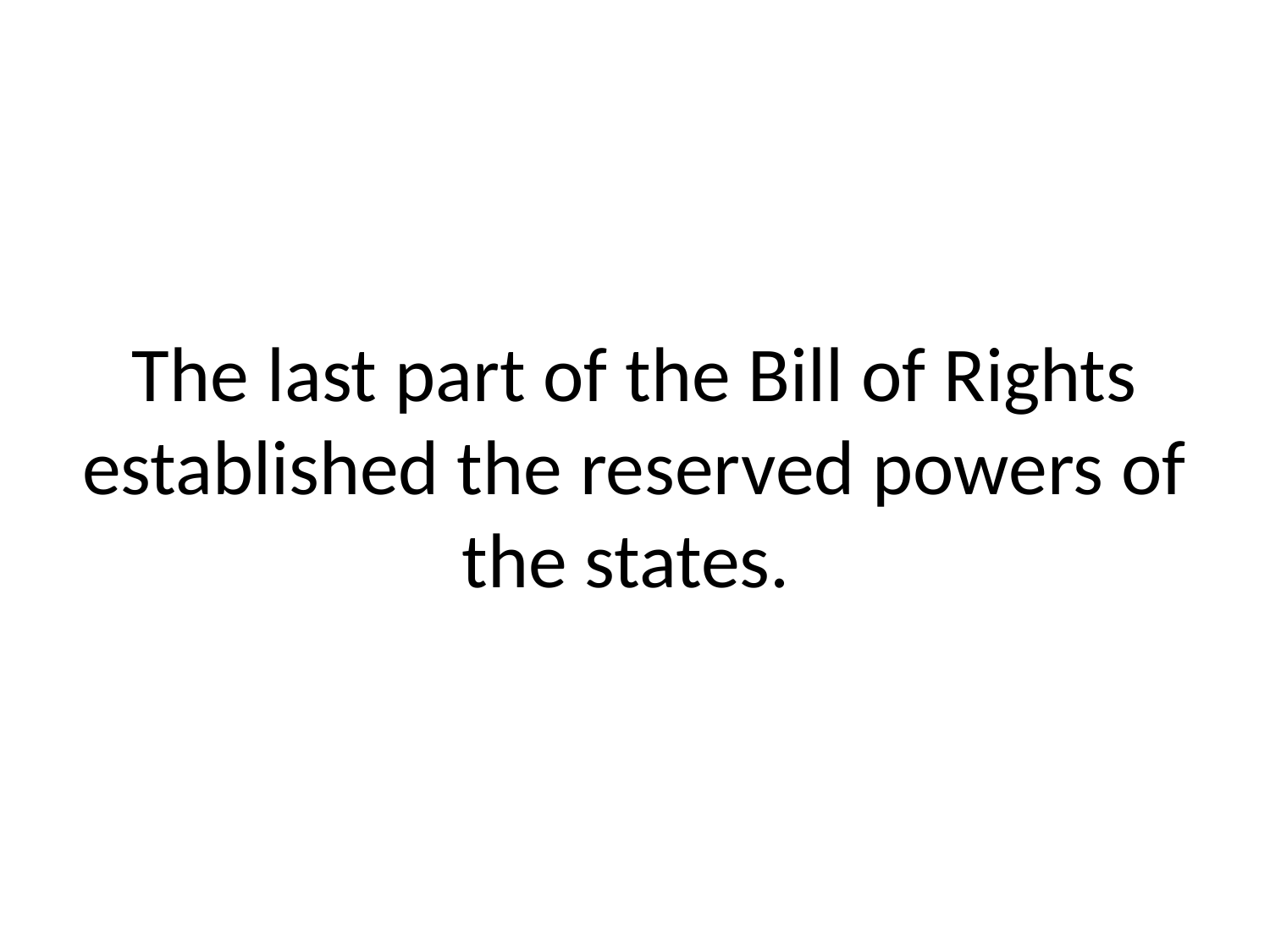

# The last part of the Bill of Rights established the reserved powers of the states.